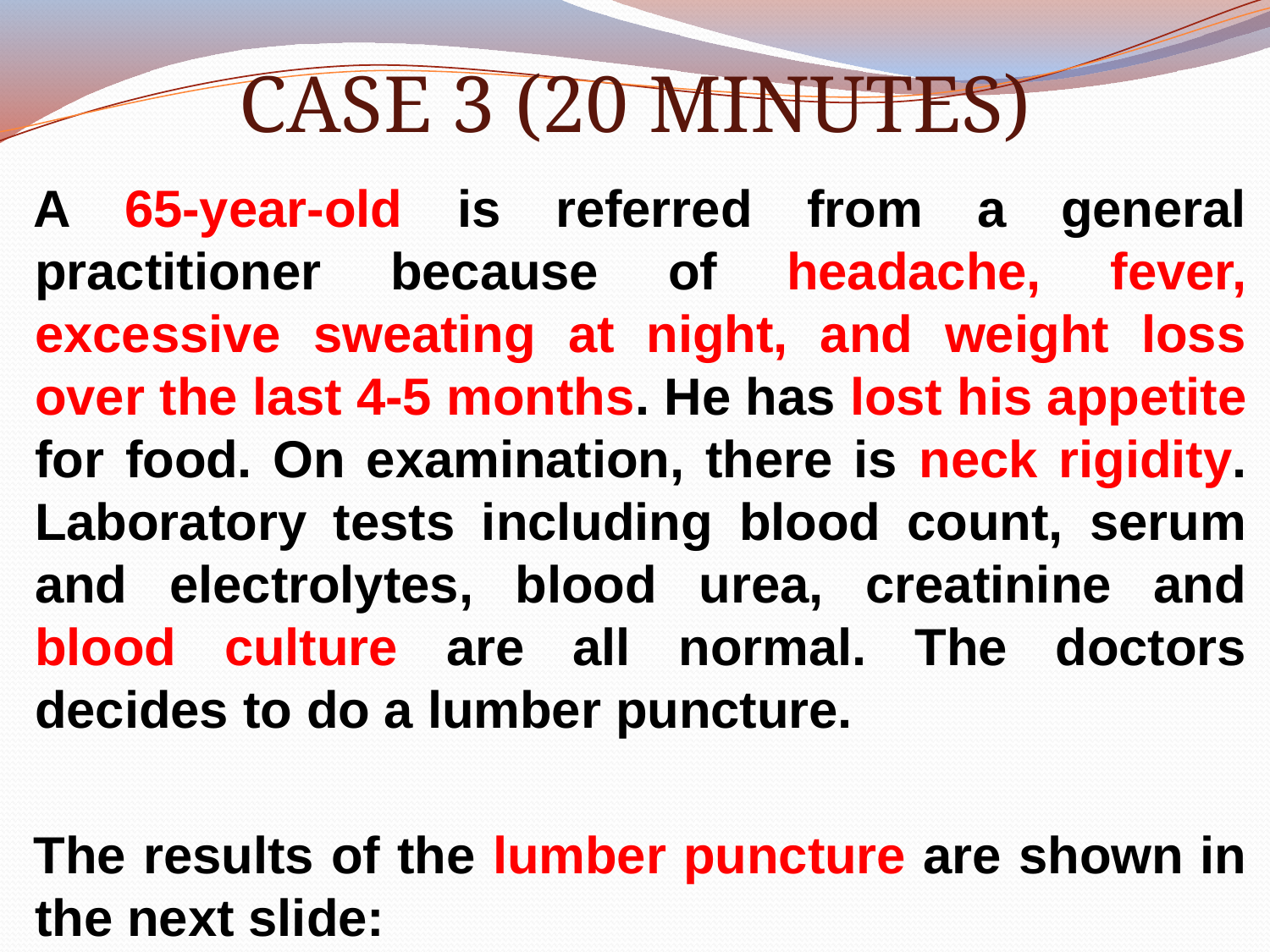

# CASE 3 (20 MINUTES)
A 65-year-old is referred from a general practitioner because of headache, fever, excessive sweating at night, and weight loss over the last 4-5 months. He has lost his appetite for food. On examination, there is neck rigidity. Laboratory tests including blood count, serum and electrolytes, blood urea, creatinine and blood culture are all normal. The doctors decides to do a lumber puncture.

The results of the lumber puncture are shown in the next slide: